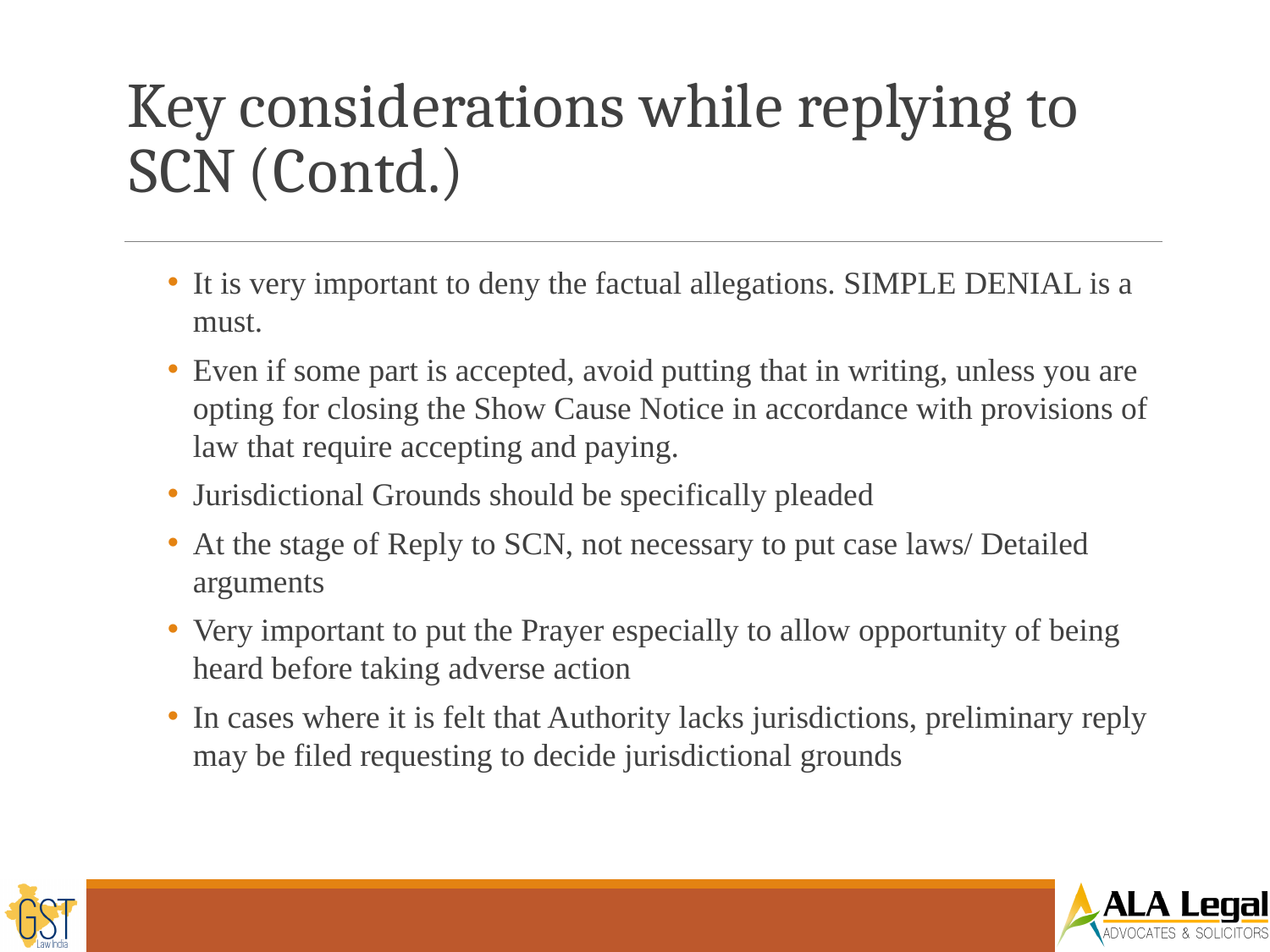

# Key considerations while replying to SCN (Contd.)
It is very important to deny the factual allegations. SIMPLE DENIAL is a must.
Even if some part is accepted, avoid putting that in writing, unless you are opting for closing the Show Cause Notice in accordance with provisions of law that require accepting and paying.
Jurisdictional Grounds should be specifically pleaded
At the stage of Reply to SCN, not necessary to put case laws/ Detailed arguments
Very important to put the Prayer especially to allow opportunity of being heard before taking adverse action
In cases where it is felt that Authority lacks jurisdictions, preliminary reply may be filed requesting to decide jurisdictional grounds